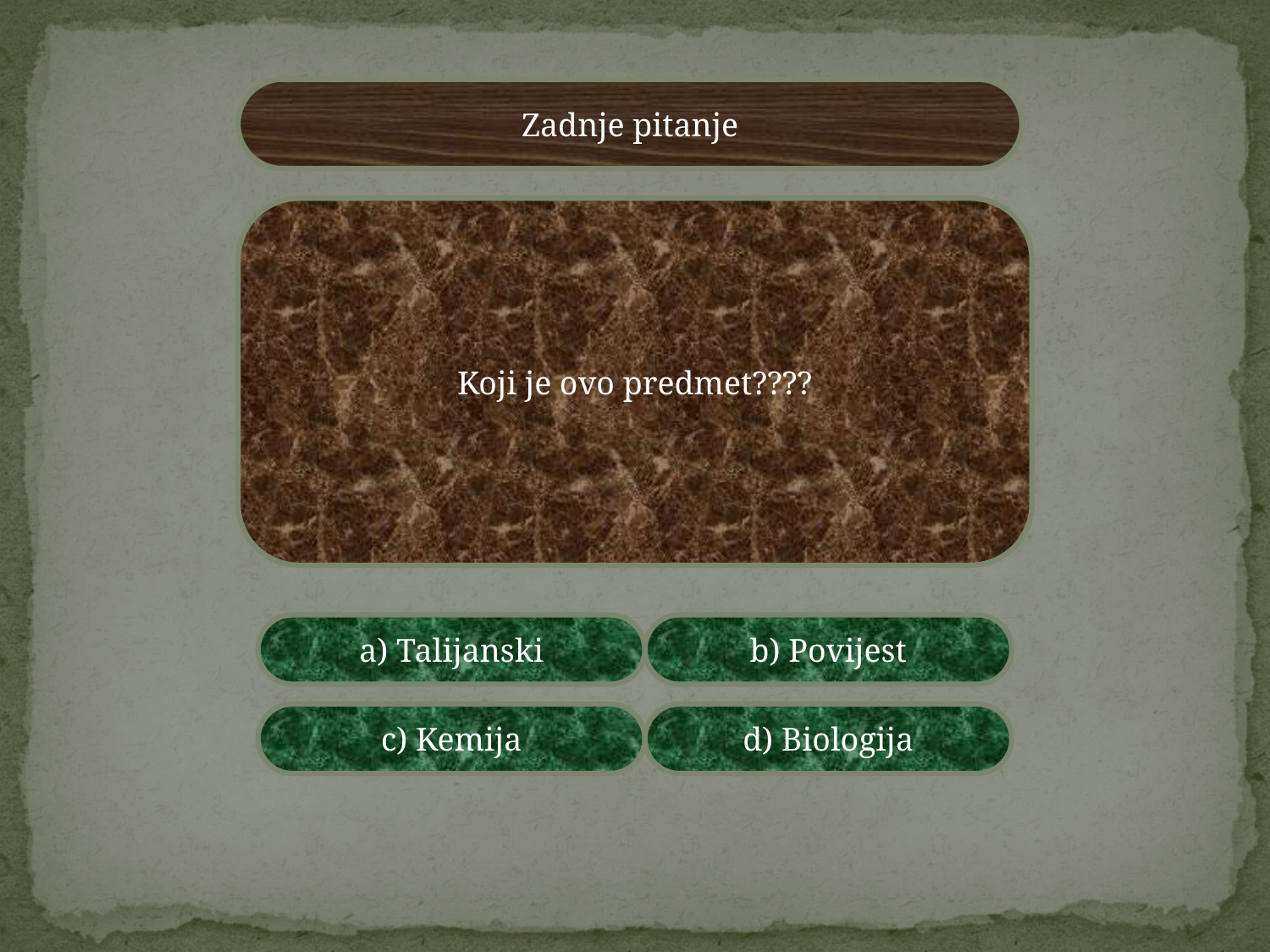

Zadnje pitanje
Koji je ovo predmet????
a) Talijanski
b) Povijest
c) Kemija
d) Biologija